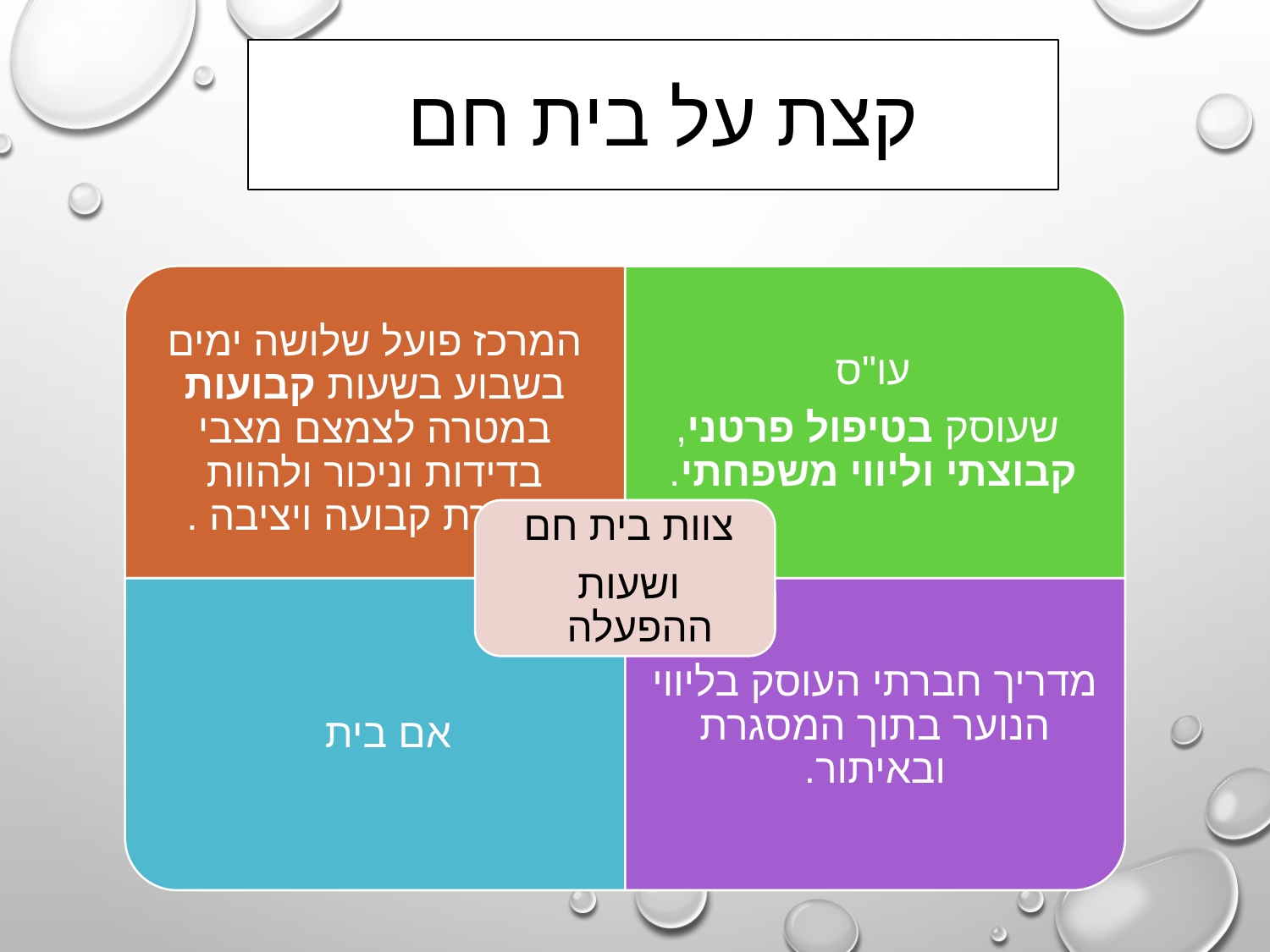

# מבנה וכוח אדם
קצת על בית חם
המרכז פועל שלושה ימים בשבוע בשעות קבועות במטרה לצמצם מצבי בדידות וניכור ולהוות מסגרת קבועה ויציבה .
עו"ס
שעוסק בטיפול פרטני, קבוצתי וליווי משפחתי.
אם בית
מדריך חברתי העוסק בליווי הנוער בתוך המסגרת ובאיתור.
צוות בית חם
ושעות ההפעלה